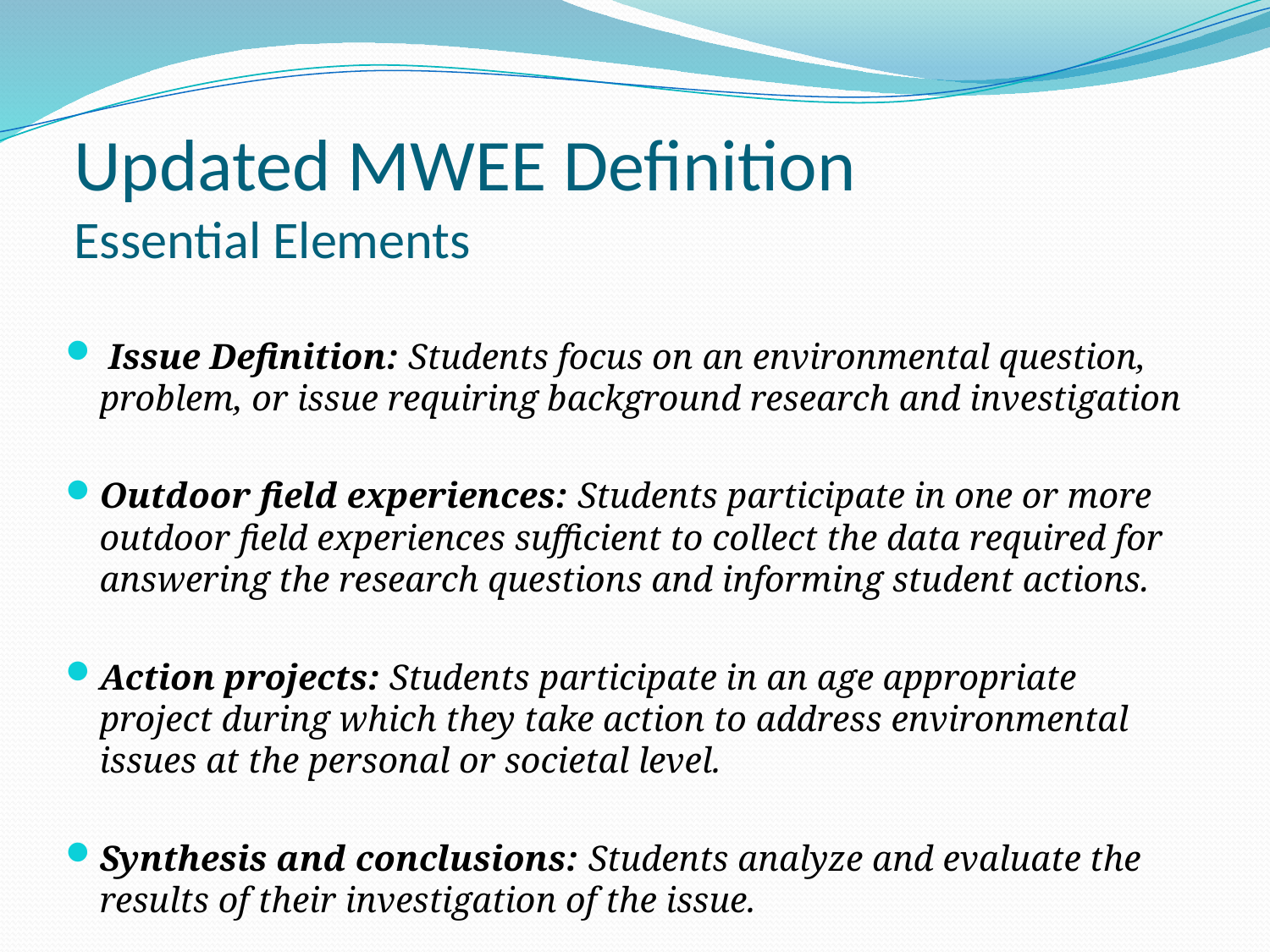

# Updated MWEE Definition Essential Elements
 Issue Definition: Students focus on an environmental question, problem, or issue requiring background research and investigation

Outdoor field experiences: Students participate in one or more outdoor field experiences sufficient to collect the data required for answering the research questions and informing student actions.

Action projects: Students participate in an age appropriate project during which they take action to address environmental issues at the personal or societal level.

Synthesis and conclusions: Students analyze and evaluate the results of their investigation of the issue.